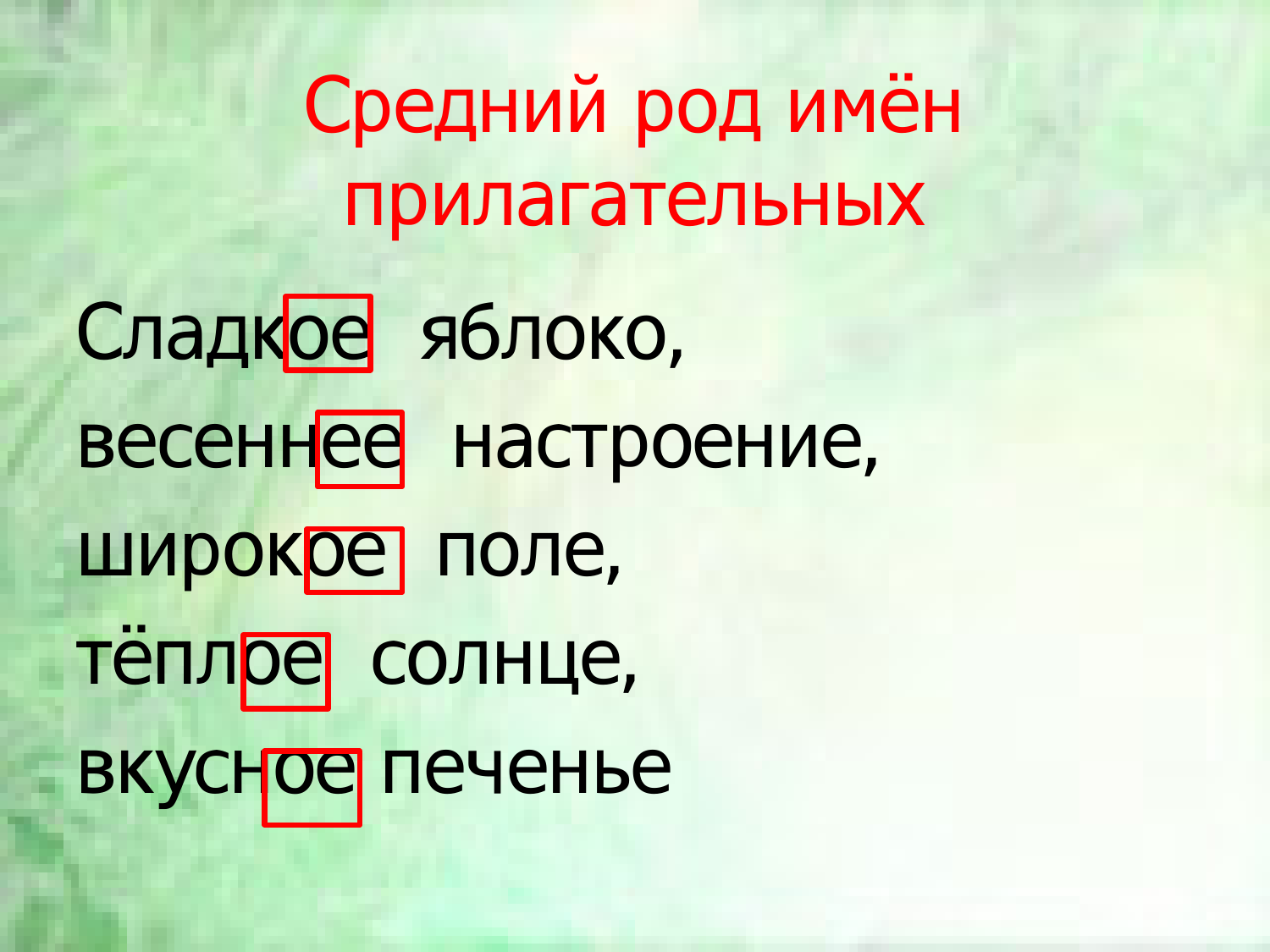

# Средний род имён прилагательных
Сладкое  яблоко,
весеннее  настроение,
широкое  поле,
тёплое  солнце,
вкусное печенье